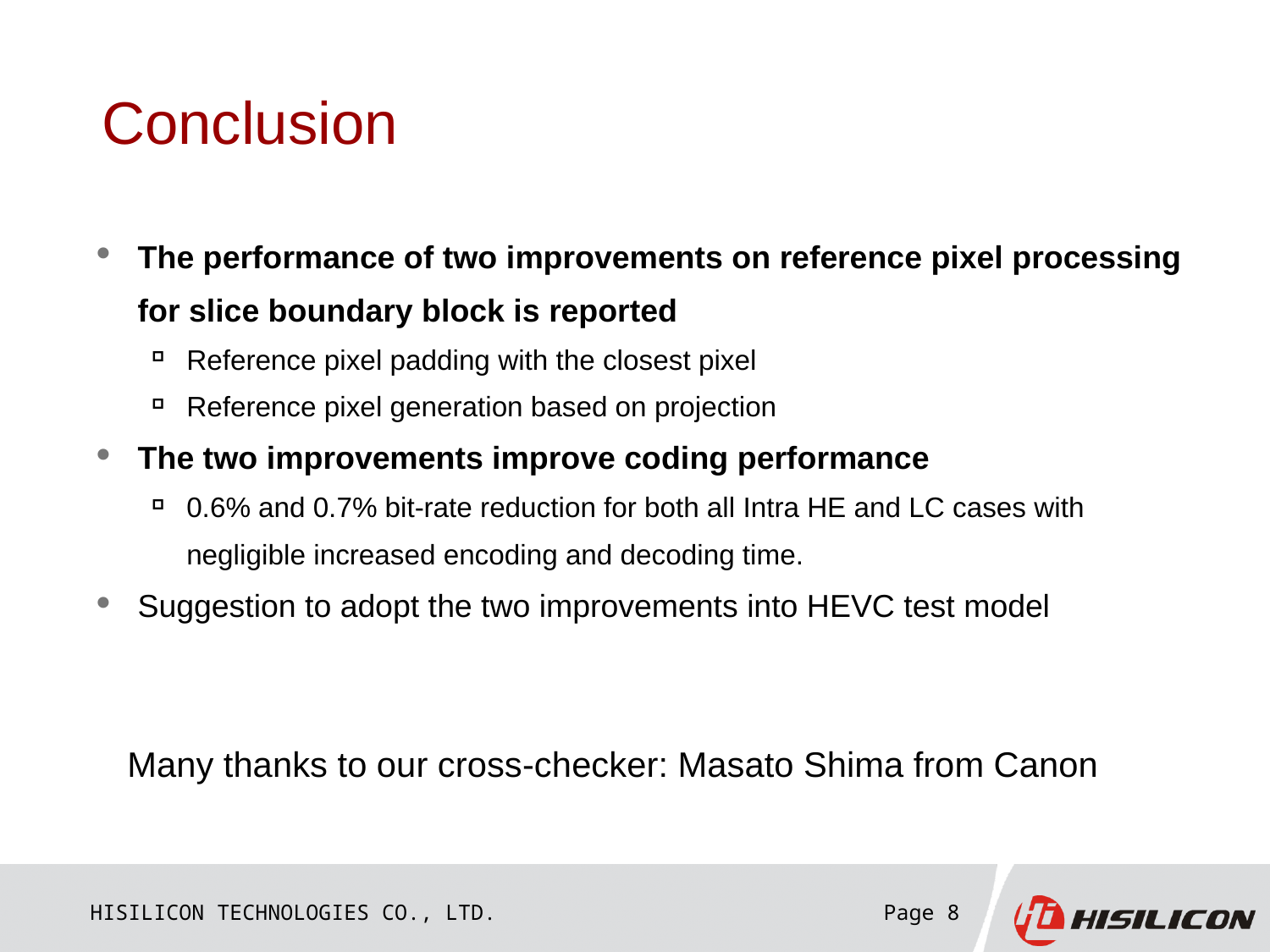

# Conclusion
The performance of two improvements on reference pixel processing for slice boundary block is reported
Reference pixel padding with the closest pixel
Reference pixel generation based on projection
The two improvements improve coding performance
0.6% and 0.7% bit-rate reduction for both all Intra HE and LC cases with negligible increased encoding and decoding time.
Suggestion to adopt the two improvements into HEVC test model
Many thanks to our cross-checker: Masato Shima from Canon
Page 8